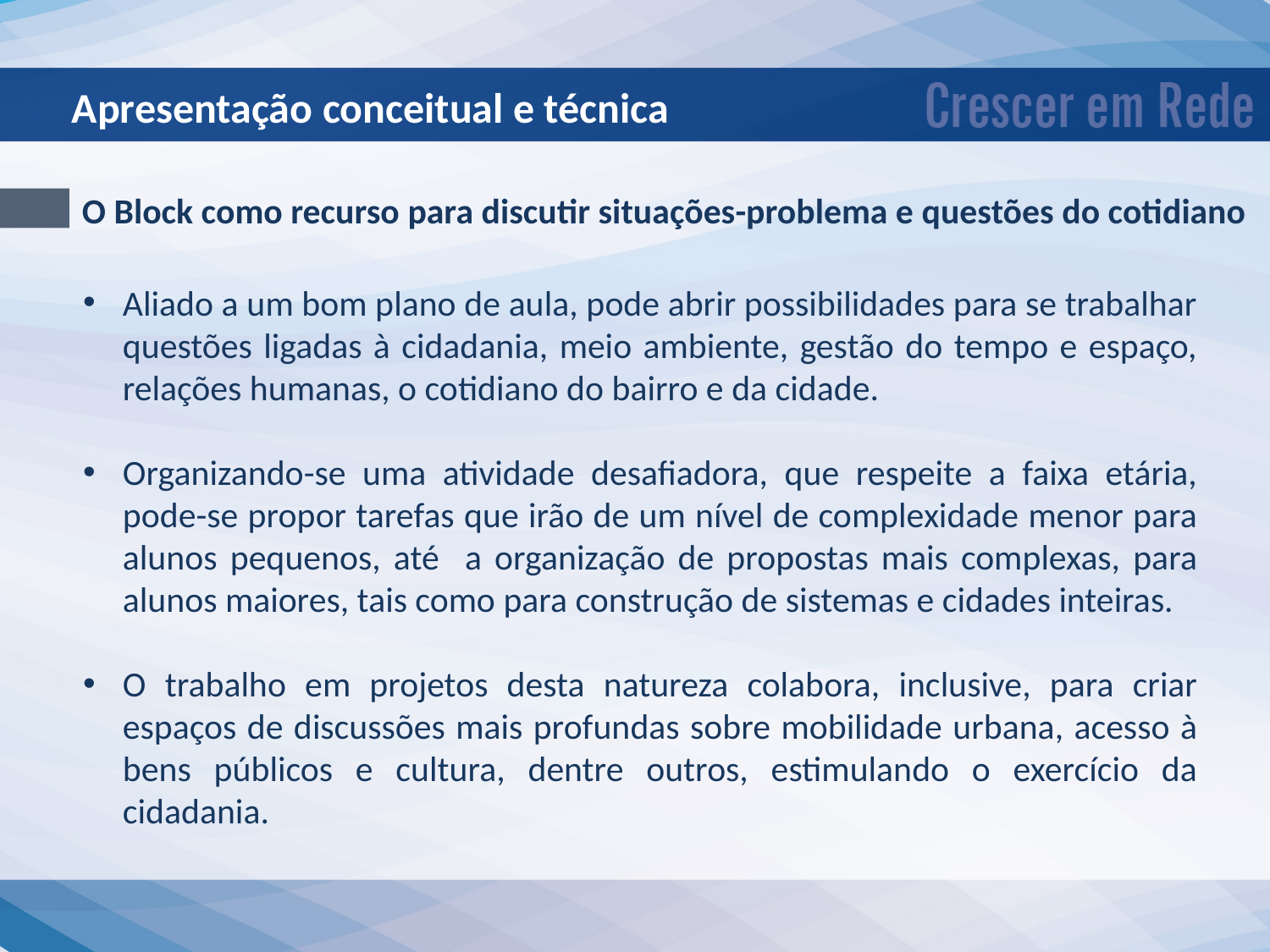

Apresentação conceitual e técnica
O Block como recurso para discutir situações-problema e questões do cotidiano

Aliado a um bom plano de aula, pode abrir possibilidades para se trabalhar questões ligadas à cidadania, meio ambiente, gestão do tempo e espaço, relações humanas, o cotidiano do bairro e da cidade.

Organizando-se uma atividade desafiadora, que respeite a faixa etária, pode-se propor tarefas que irão de um nível de complexidade menor para alunos pequenos, até  a organização de propostas mais complexas, para alunos maiores, tais como para construção de sistemas e cidades inteiras.

O trabalho em projetos desta natureza colabora, inclusive, para criar espaços de discussões mais profundas sobre mobilidade urbana, acesso à bens públicos e cultura, dentre outros, estimulando o exercício da cidadania.